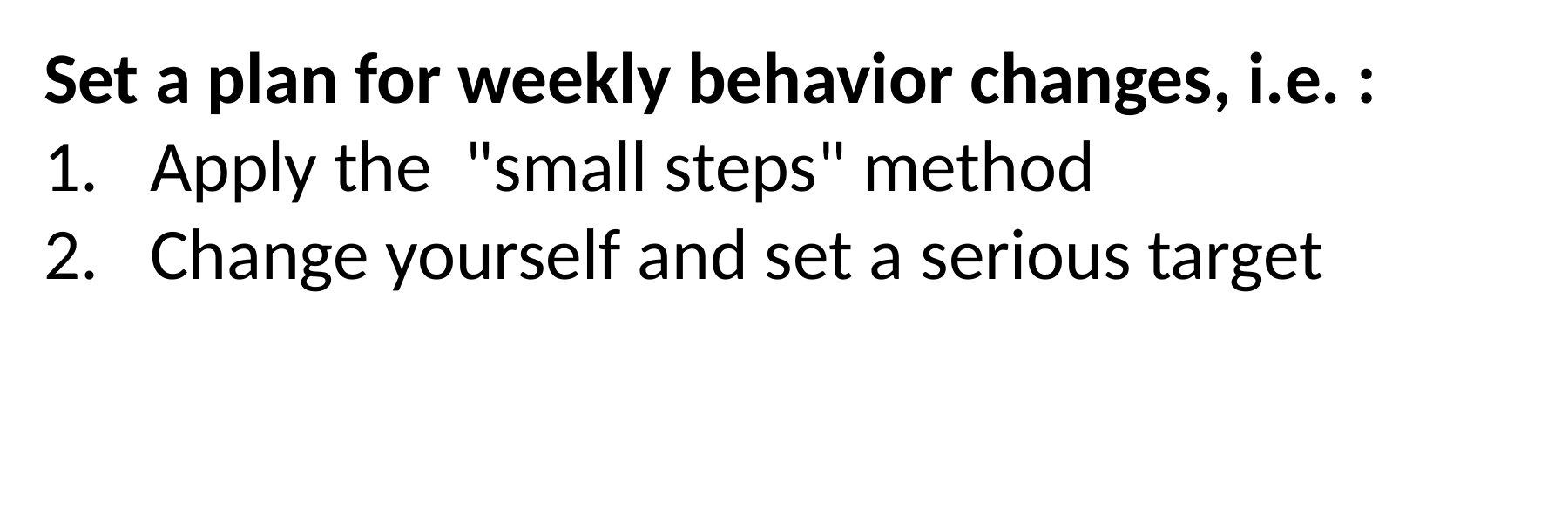

Set a plan for weekly behavior changes, i.e. :
Apply the  "small steps" method
Change yourself and set a serious target